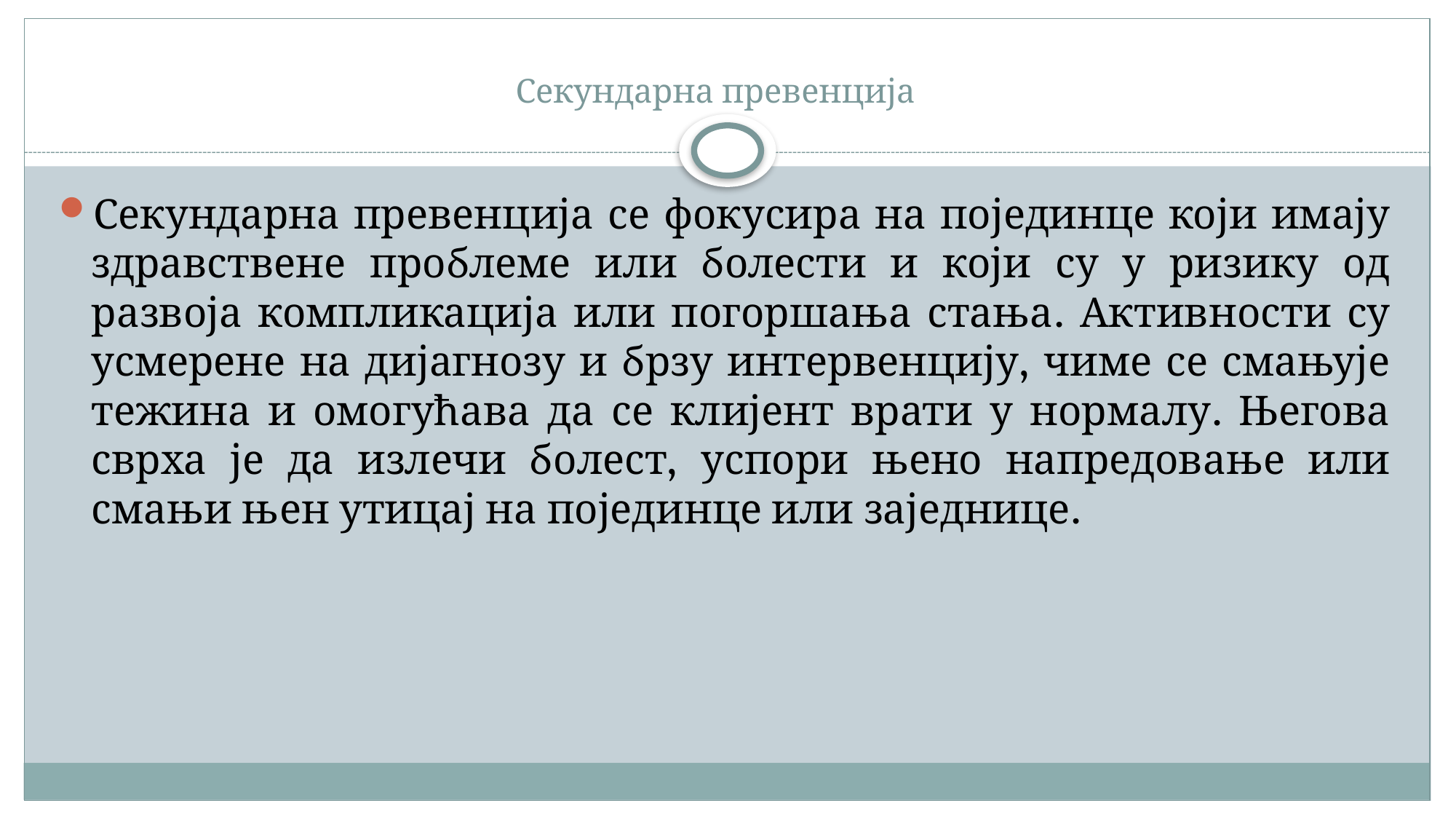

# Секундарна превенција
Секундарна превенција се фокусира на појединце који имају здравствене проблеме или болести и који су у ризику од развоја компликација или погоршања стања. Активности су усмерене на дијагнозу и брзу интервенцију, чиме се смањује тежина и омогућава да се клијент врати у нормалу. Његова сврха је да излечи болест, успори њено напредовање или смањи њен утицај на појединце или заједнице.